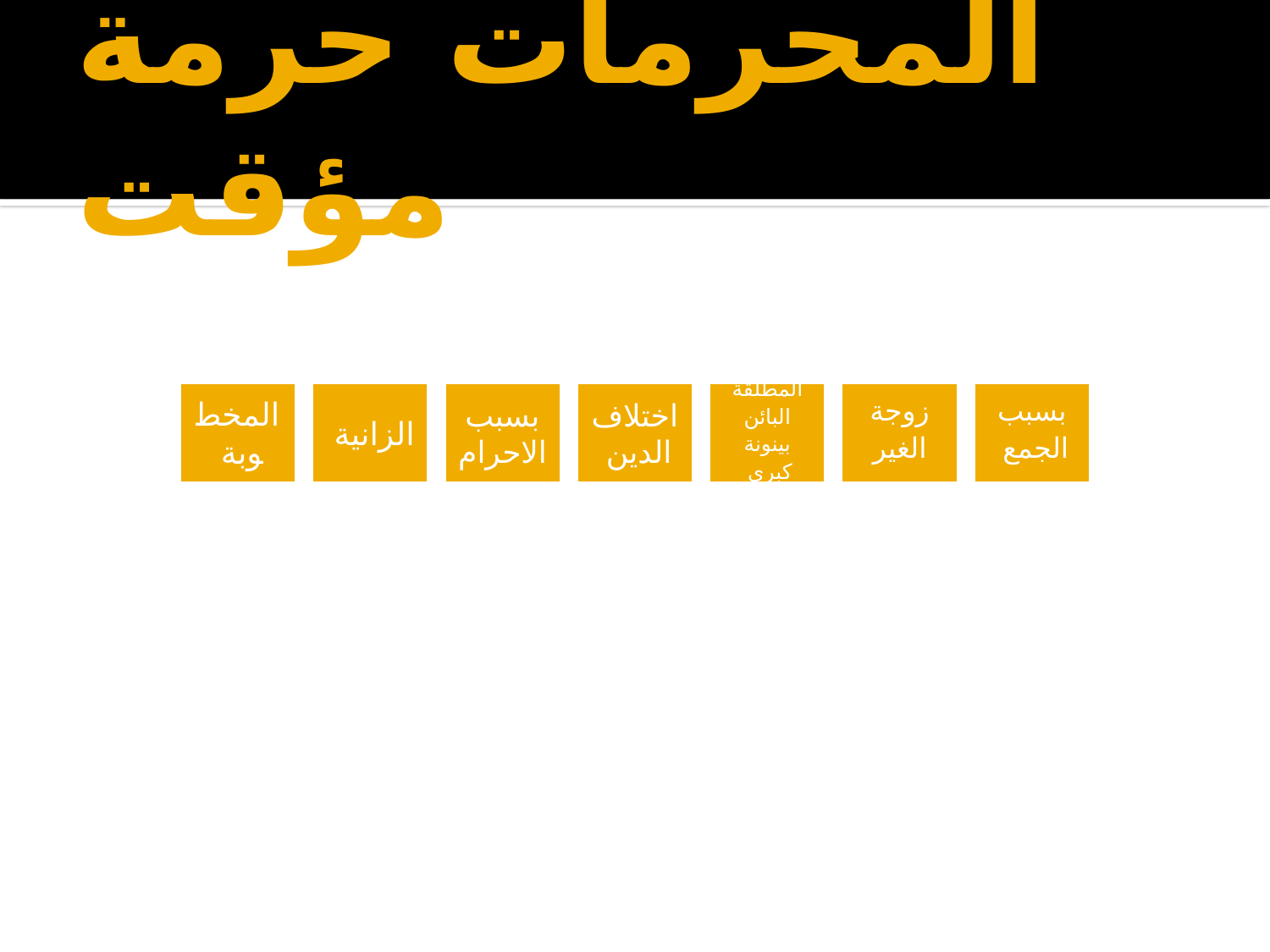

# المحرمات حرمة مؤقت
المخطوبة
بسبب الجمع
زوجة الغير
المطلقة البائن بينونة كبرى
الزانية